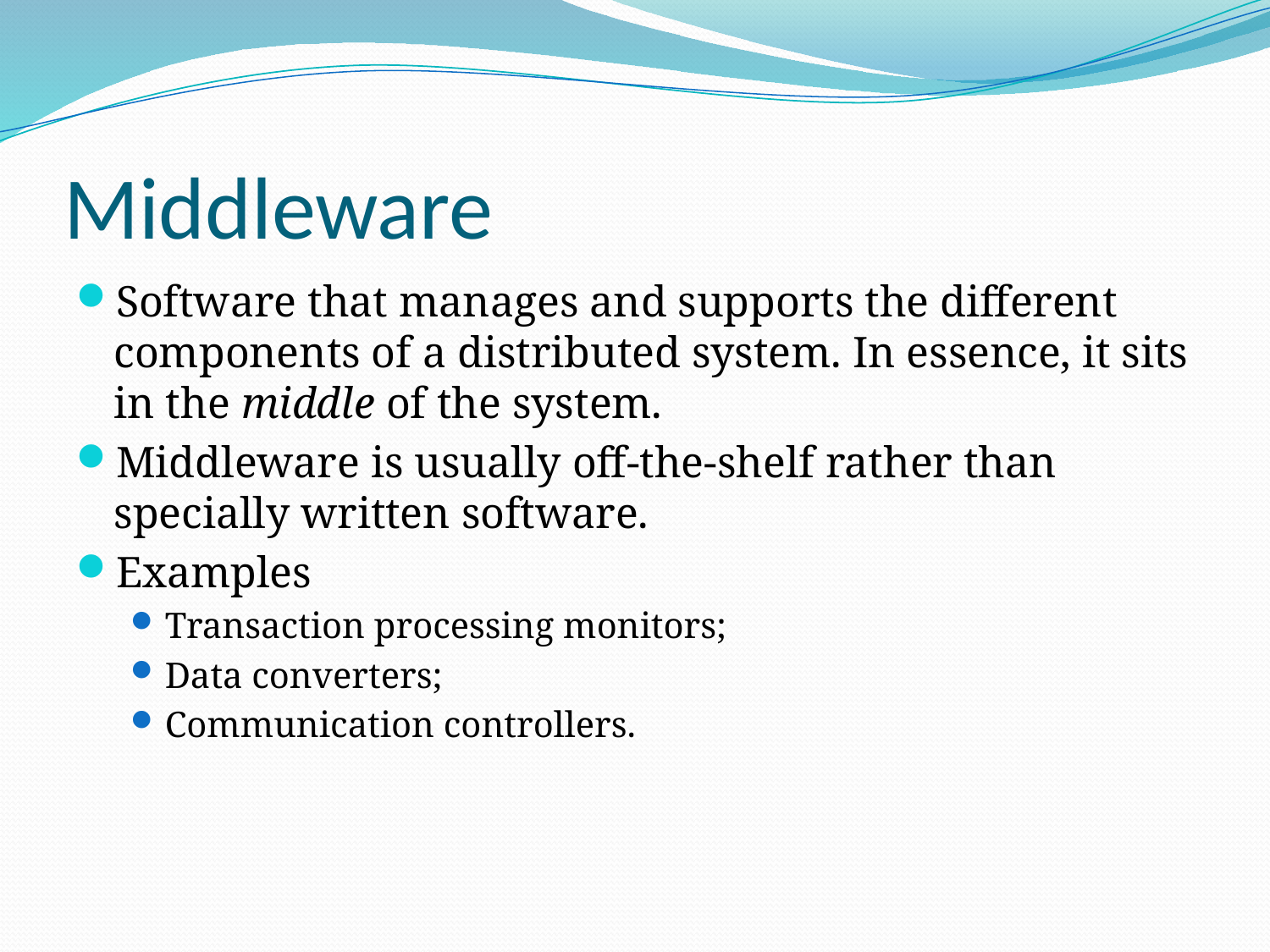

# Middleware
Software that manages and supports the different components of a distributed system. In essence, it sits in the middle of the system.
Middleware is usually off-the-shelf rather than specially written software.
Examples
Transaction processing monitors;
Data converters;
Communication controllers.